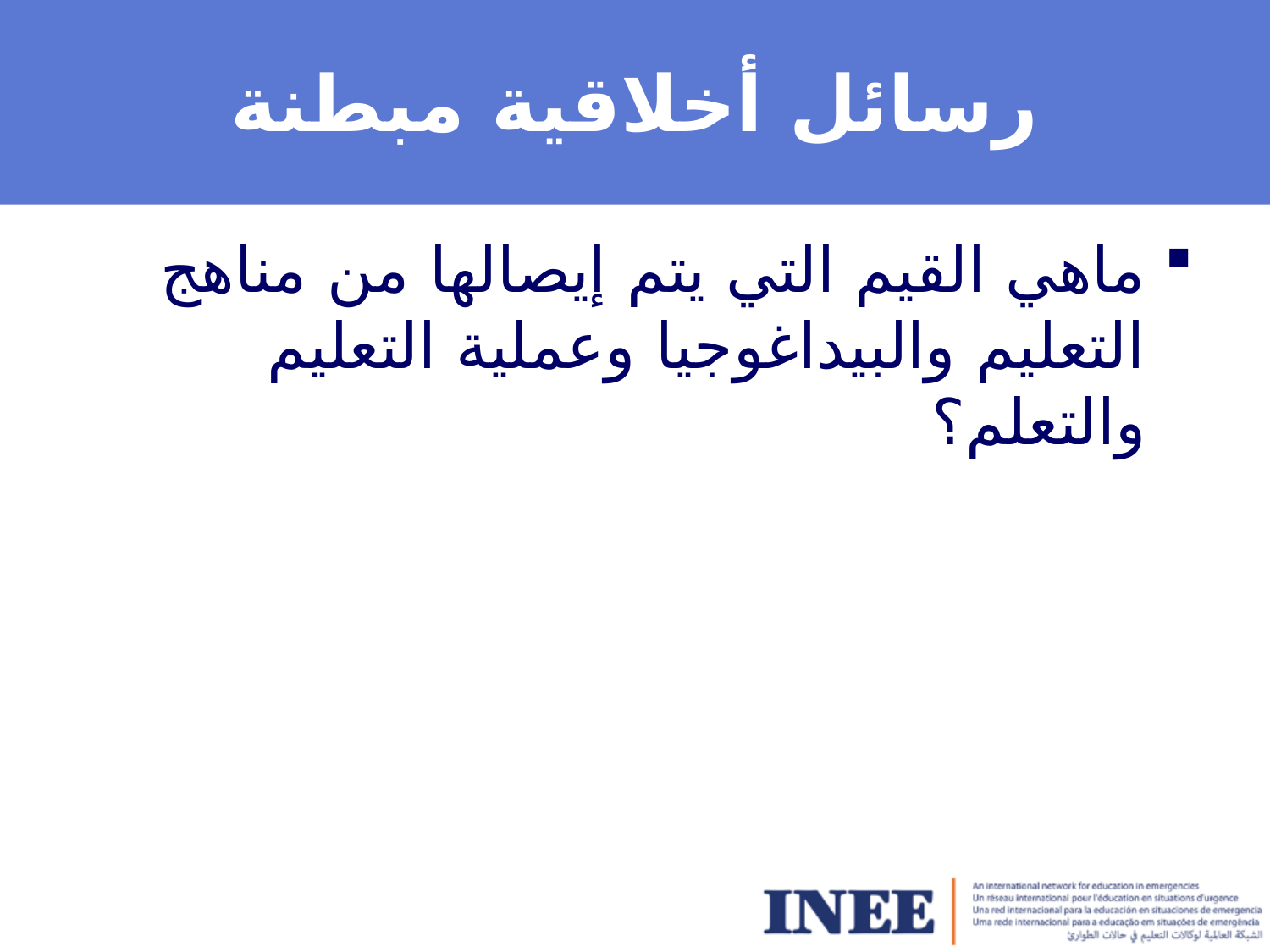

# رسائل أخلاقية مبطنة
ماهي القيم التي يتم إيصالها من مناهج التعليم والبيداغوجيا وعملية التعليم والتعلم؟